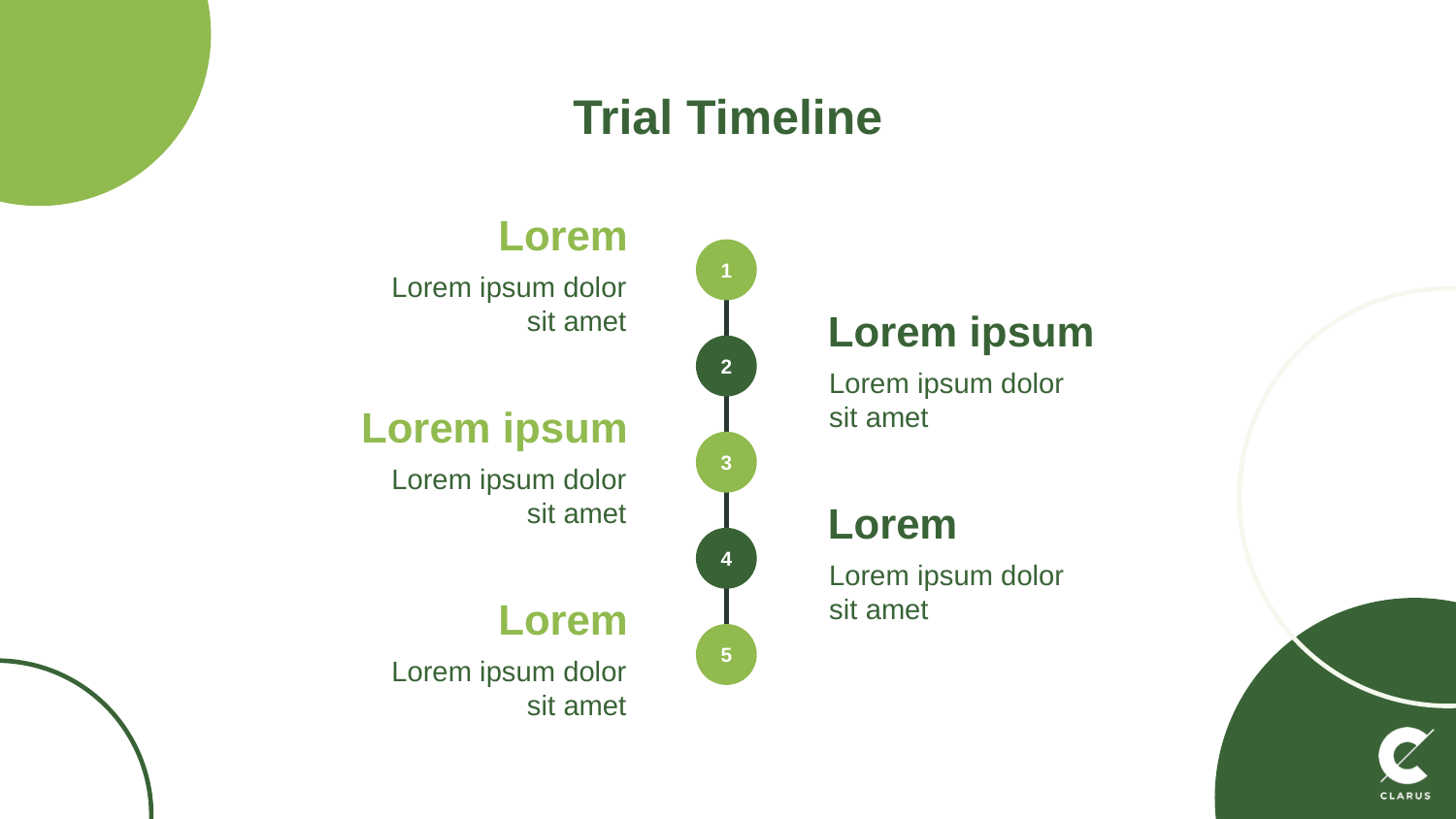

# Trial Timeline
Lorem
1
Lorem ipsum dolor sit amet
Lorem ipsum
2
Lorem ipsum dolor sit amet
Lorem ipsum
3
Lorem ipsum dolor sit amet
Lorem
4
Lorem ipsum dolor sit amet
Lorem
5
Lorem ipsum dolor sit amet